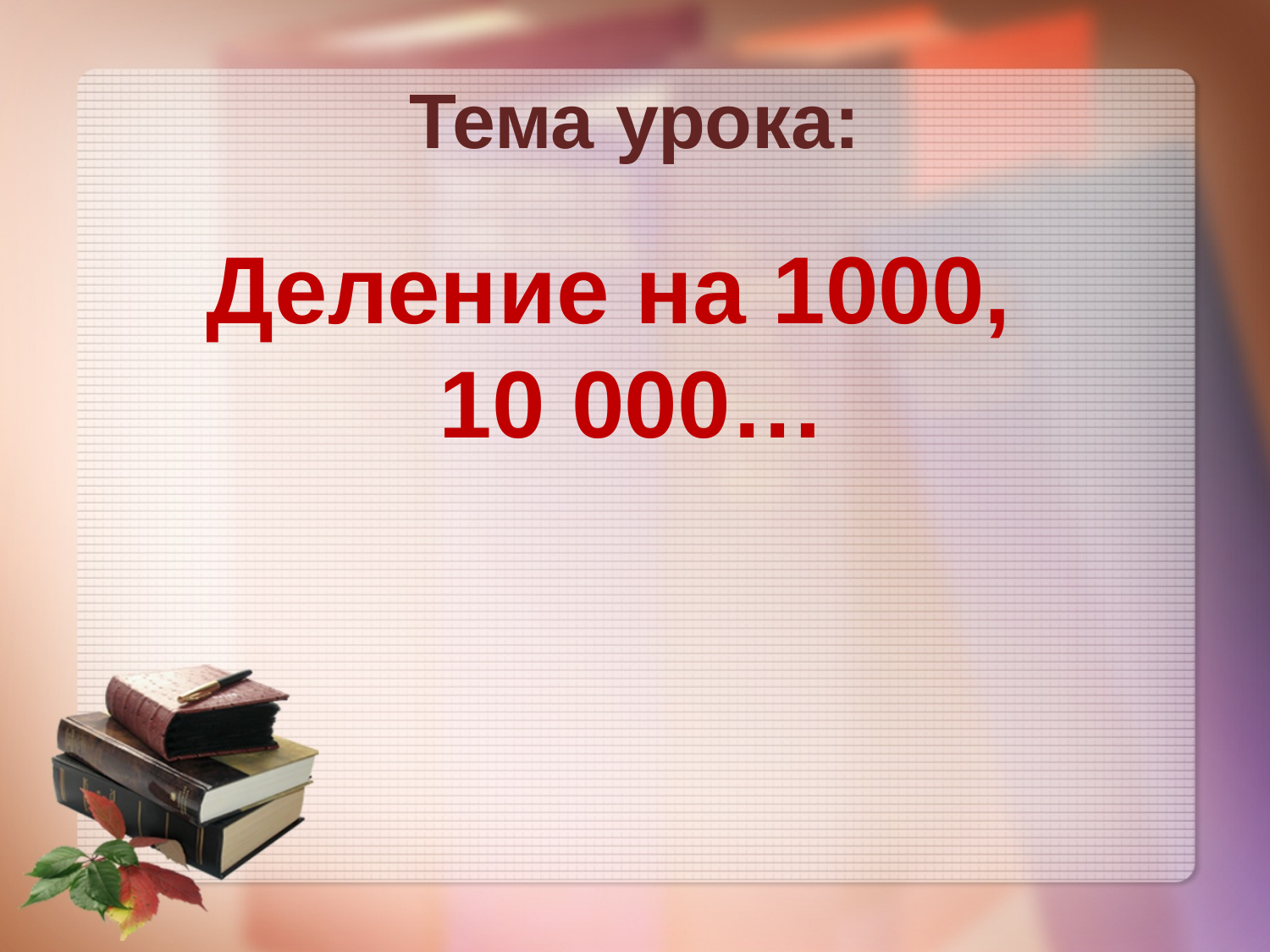

# Тема урока:
Деление на 1000, 10 000…